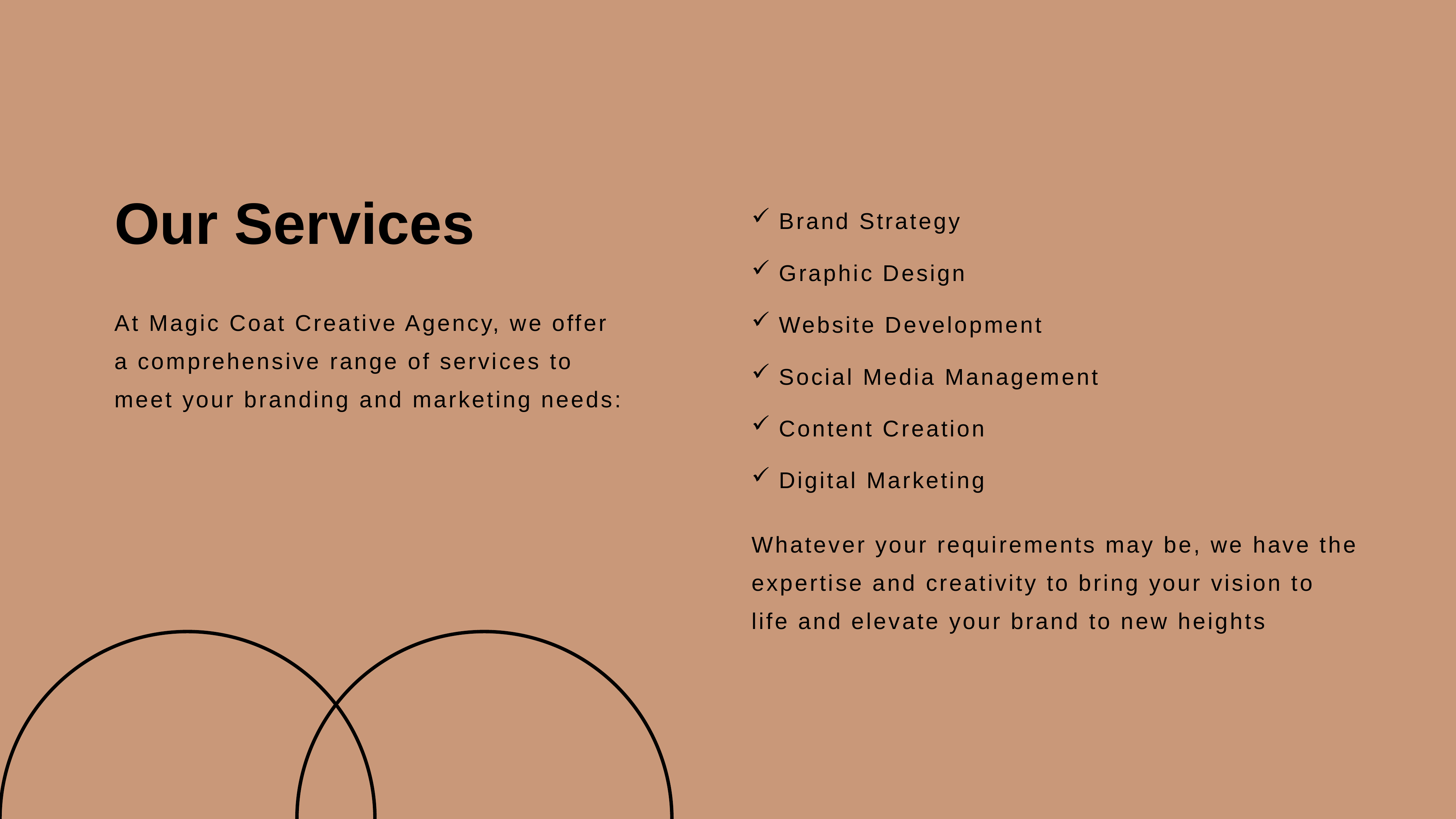

Our Services
Brand Strategy
Graphic Design
Website Development
Social Media Management
Content Creation
Digital Marketing
At Magic Coat Creative Agency, we offer a comprehensive range of services to meet your branding and marketing needs:

Whatever your requirements may be, we have the expertise and creativity to bring your vision to life and elevate your brand to new heights